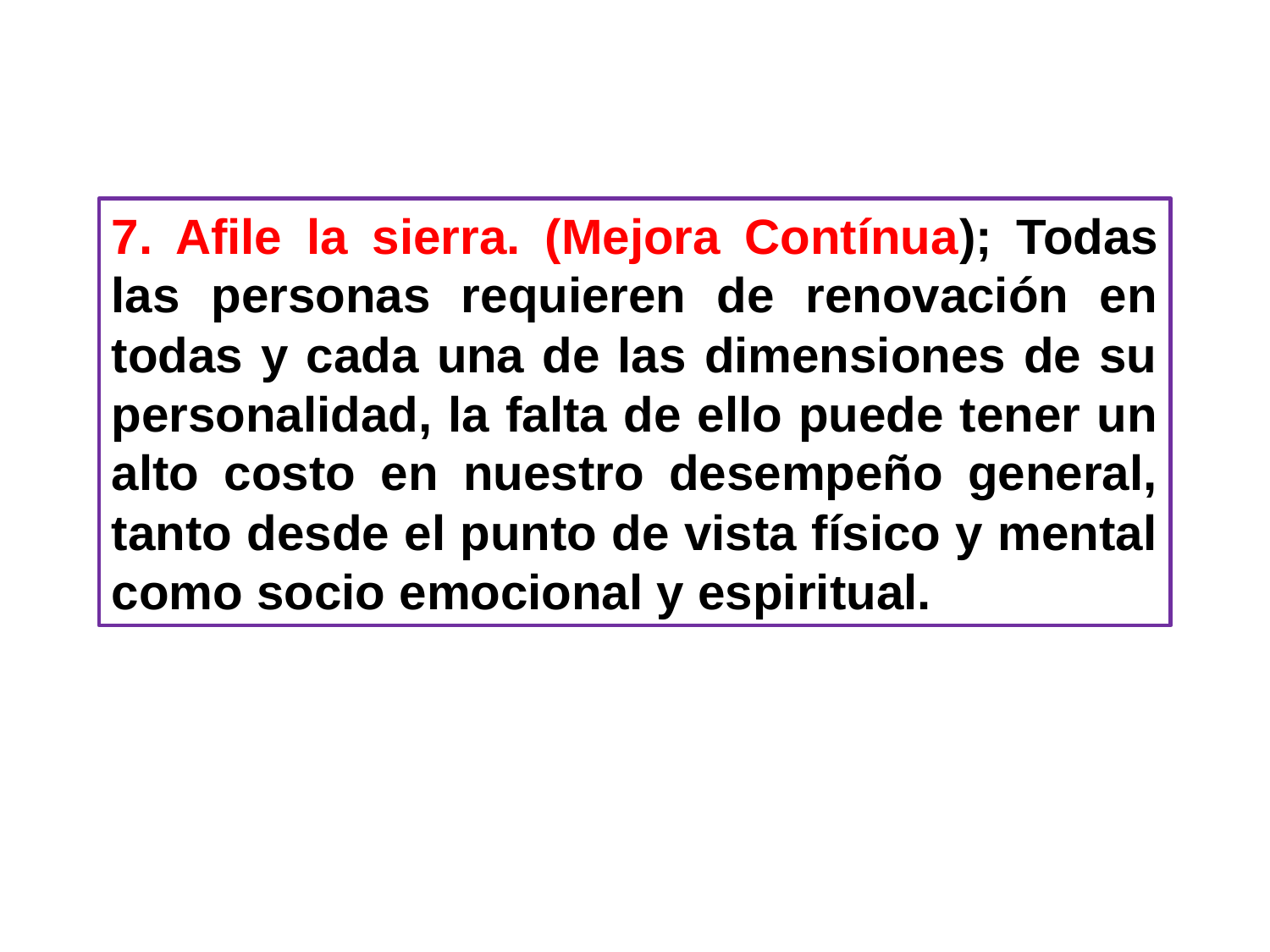

7. Afile la sierra. (Mejora Contínua); Todas las personas requieren de renovación en todas y cada una de las dimensiones de su personalidad, la falta de ello puede tener un alto costo en nuestro desempeño general, tanto desde el punto de vista físico y mental como socio emocional y espiritual.